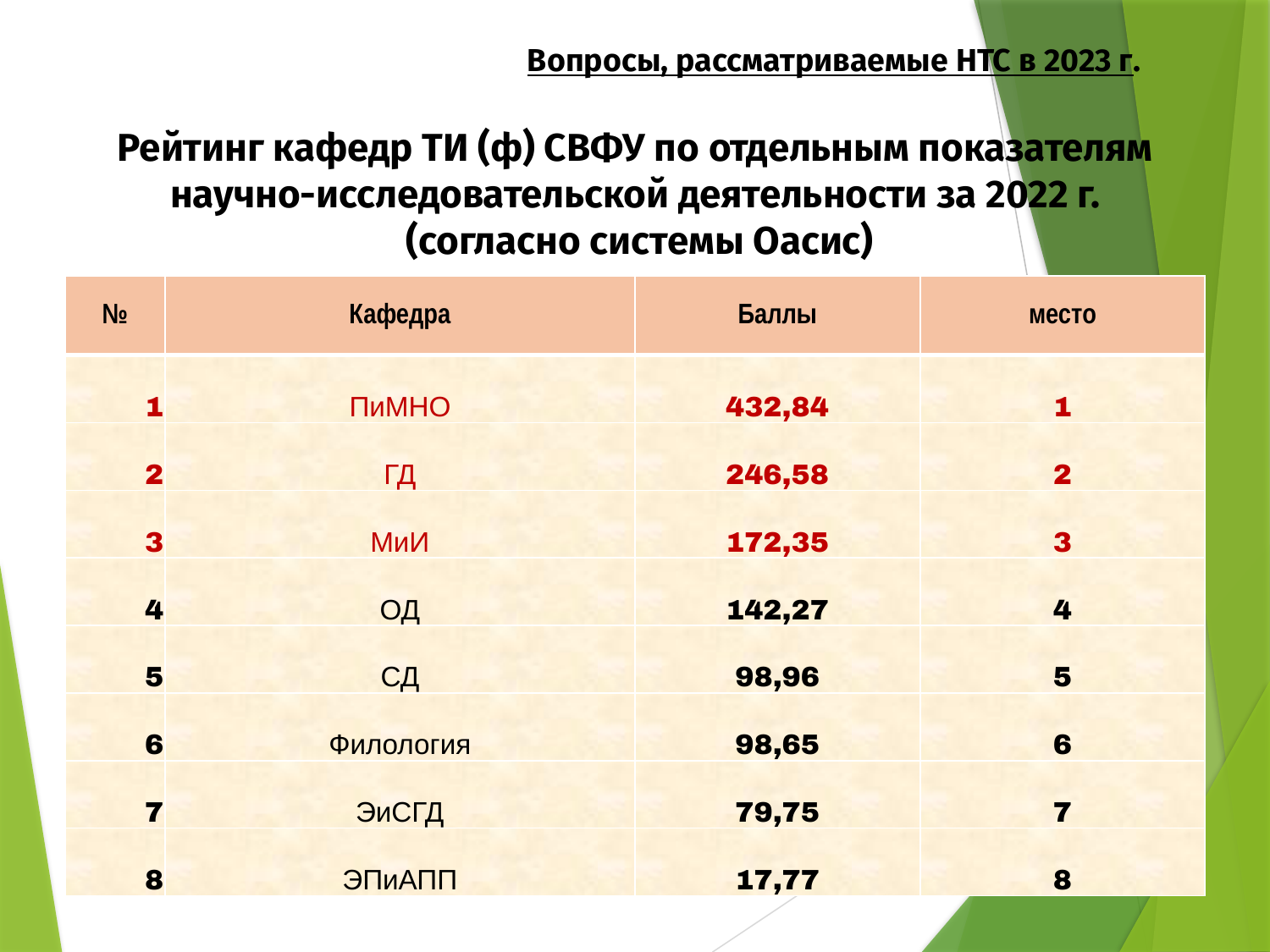

Вопросы, рассматриваемые НТС в 2023 г.
Рейтинг кафедр ТИ (ф) СВФУ по отдельным показателям
научно-исследовательской деятельности за 2022 г.
(согласно системы Оасис)

| № | Кафедра | Баллы | место |
| --- | --- | --- | --- |
| 1 | ПиМНО | 432,84 | 1 |
| 2 | ГД | 246,58 | 2 |
| 3 | МиИ | 172,35 | 3 |
| 4 | ОД | 142,27 | 4 |
| 5 | СД | 98,96 | 5 |
| 6 | Филология | 98,65 | 6 |
| 7 | ЭиСГД | 79,75 | 7 |
| 8 | ЭПиАПП | 17,77 | 8 |